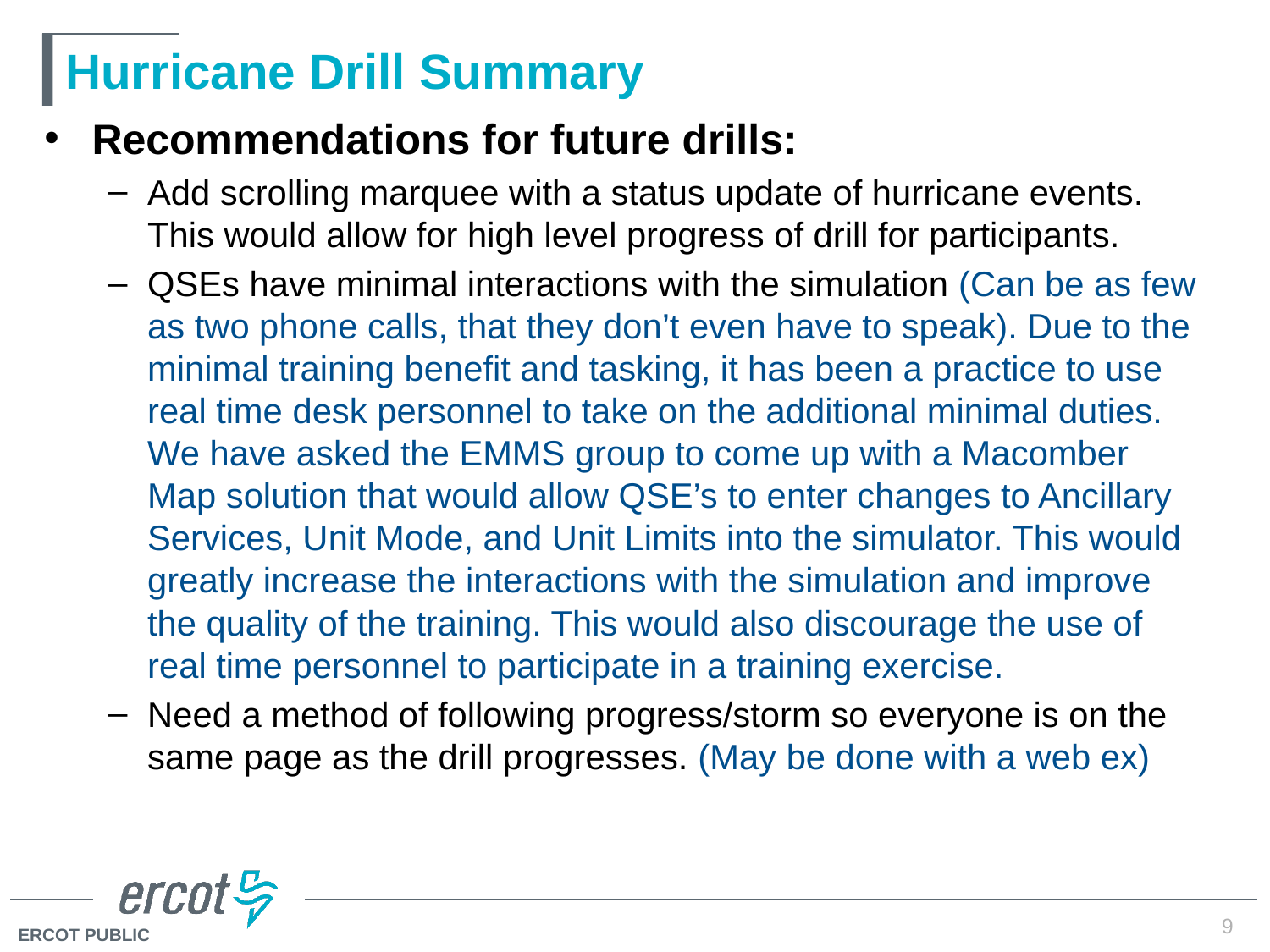

# Hurricane Drill Summary
Recommendations for future drills:
Add scrolling marquee with a status update of hurricane events. This would allow for high level progress of drill for participants.
QSEs have minimal interactions with the simulation (Can be as few as two phone calls, that they don’t even have to speak). Due to the minimal training benefit and tasking, it has been a practice to use real time desk personnel to take on the additional minimal duties. We have asked the EMMS group to come up with a Macomber Map solution that would allow QSE’s to enter changes to Ancillary Services, Unit Mode, and Unit Limits into the simulator. This would greatly increase the interactions with the simulation and improve the quality of the training. This would also discourage the use of real time personnel to participate in a training exercise.
Need a method of following progress/storm so everyone is on the same page as the drill progresses. (May be done with a web ex)

9